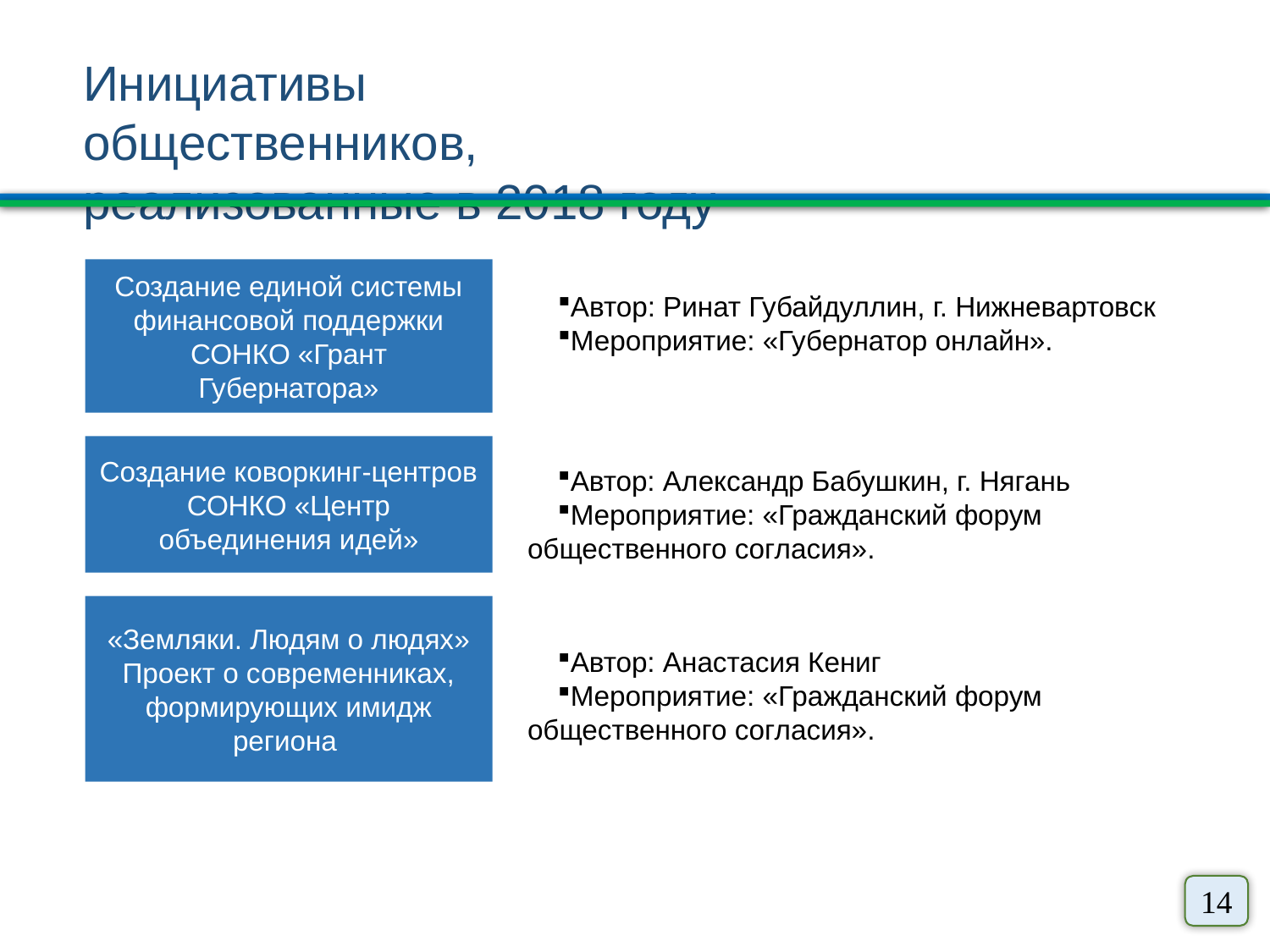

Инициативы общественников, реализованные в 2018 году

Создание единой системы финансовой поддержки СОНКО «Грант Губернатора»
Автор: Ринат Губайдуллин, г. Нижневартовск
Мероприятие: «Губернатор онлайн».

Создание коворкинг-центров СОНКО «Центр объединения идей»
Автор: Александр Бабушкин, г. Нягань
Мероприятие: «Гражданский форум общественного согласия».
«Земляки. Людям о людях» Проект о современниках, формирующих имидж региона
Автор: Анастасия Кениг
Мероприятие: «Гражданский форум общественного согласия».
14